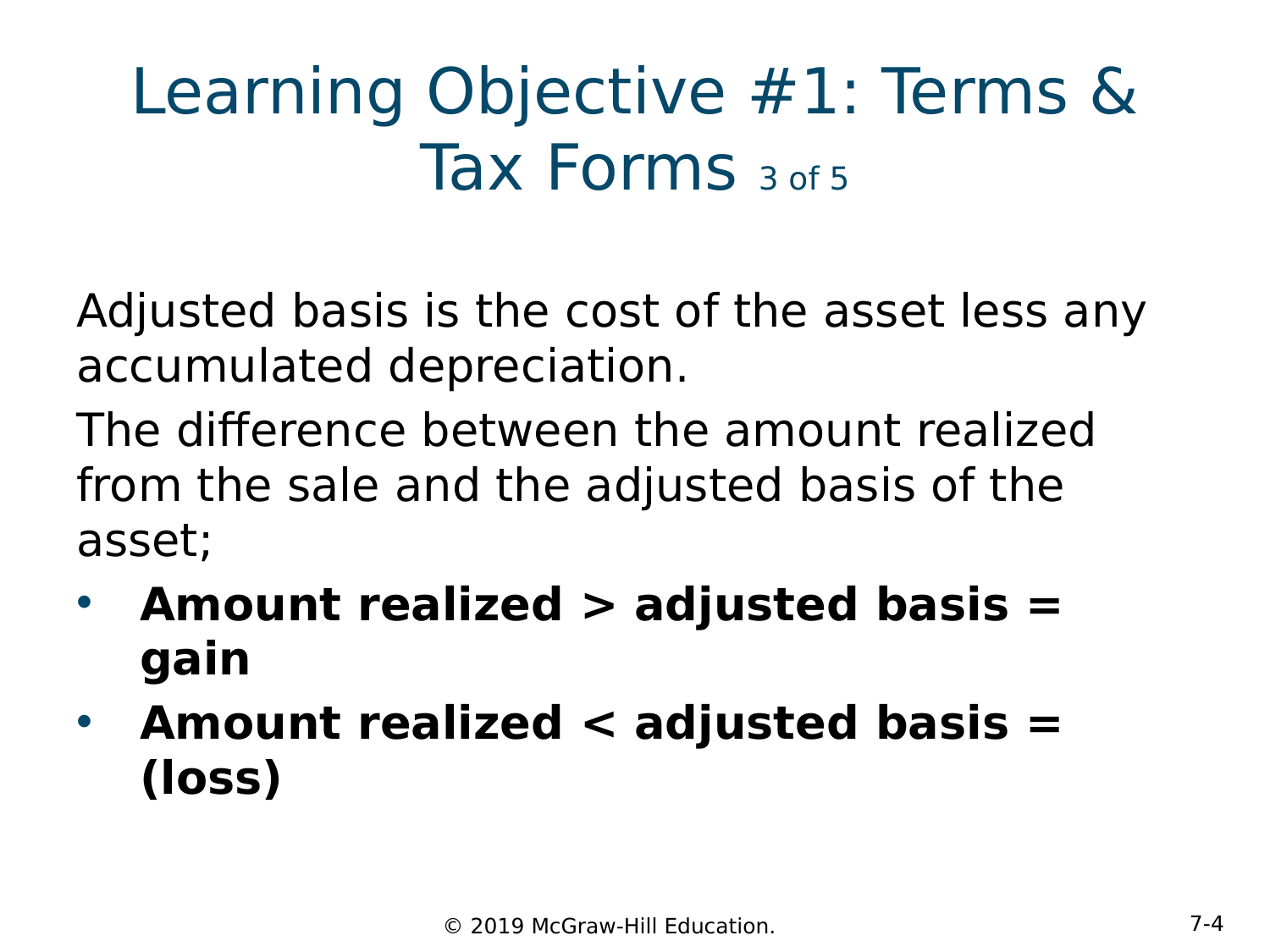

# Learning Objective #1: Terms & Tax Forms 3 of 5
Adjusted basis is the cost of the asset less any accumulated depreciation.
The difference between the amount realized from the sale and the adjusted basis of the asset;
Amount realized > adjusted basis = gain
Amount realized < adjusted basis = (loss)